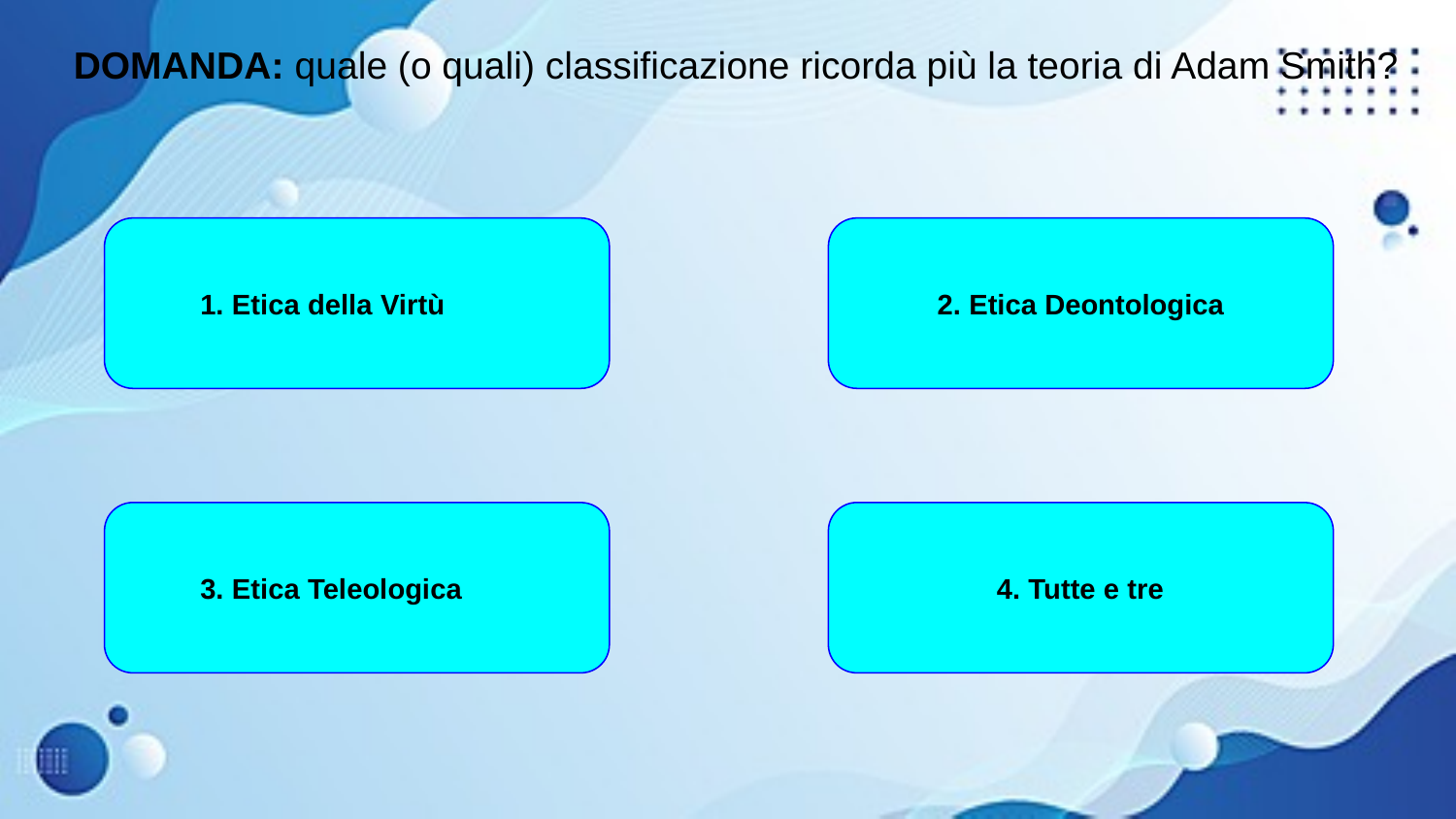

# DOMANDA: quale (o quali) classificazione ricorda più la teoria di Adam Smith?
1. Etica della Virtù
2. Etica Deontologica
3. Etica Teleologica
4. Tutte e tre